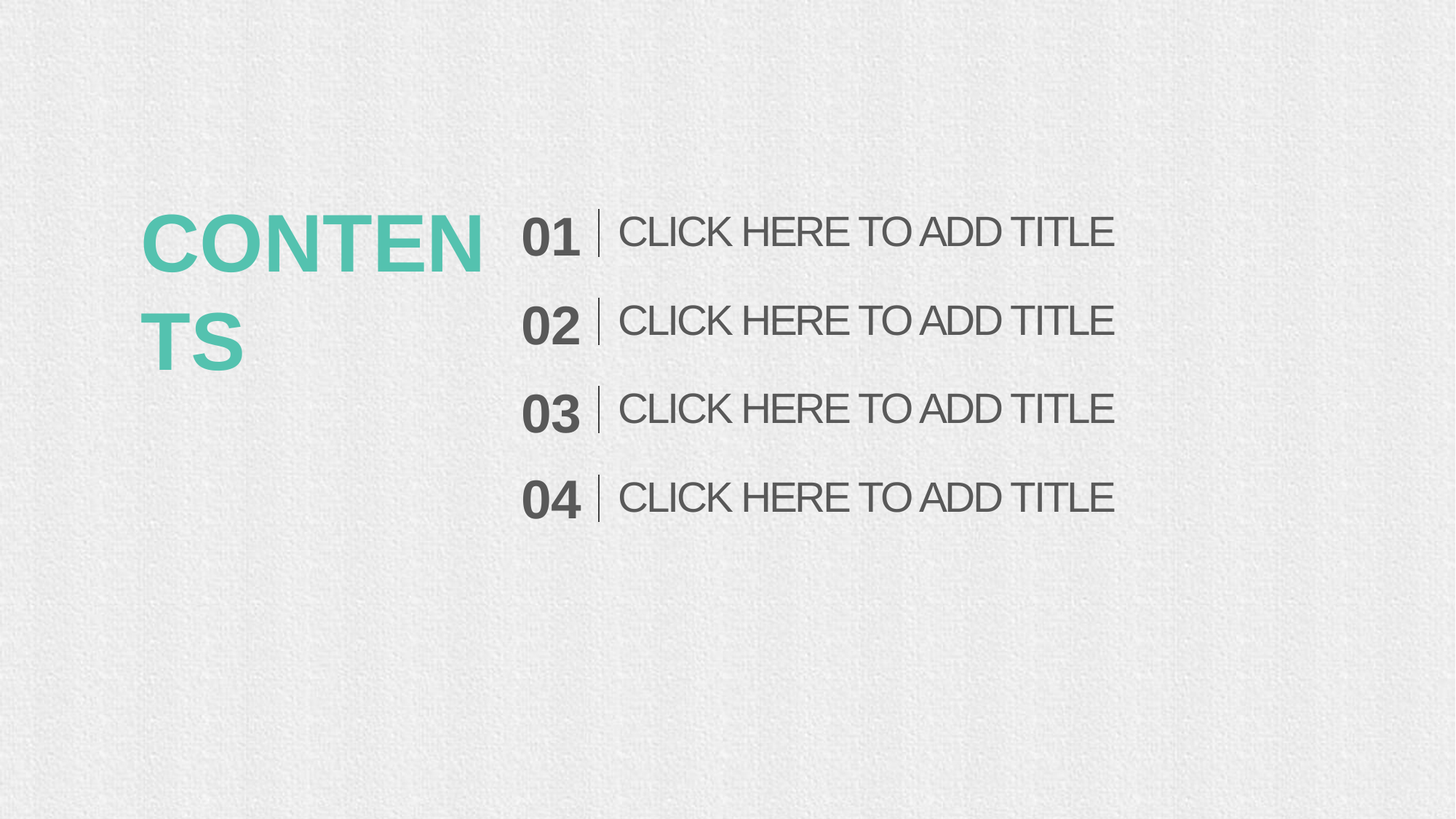

CONTENTS
01
CLICK HERE TO ADD TITLE
02
CLICK HERE TO ADD TITLE
03
CLICK HERE TO ADD TITLE
04
CLICK HERE TO ADD TITLE